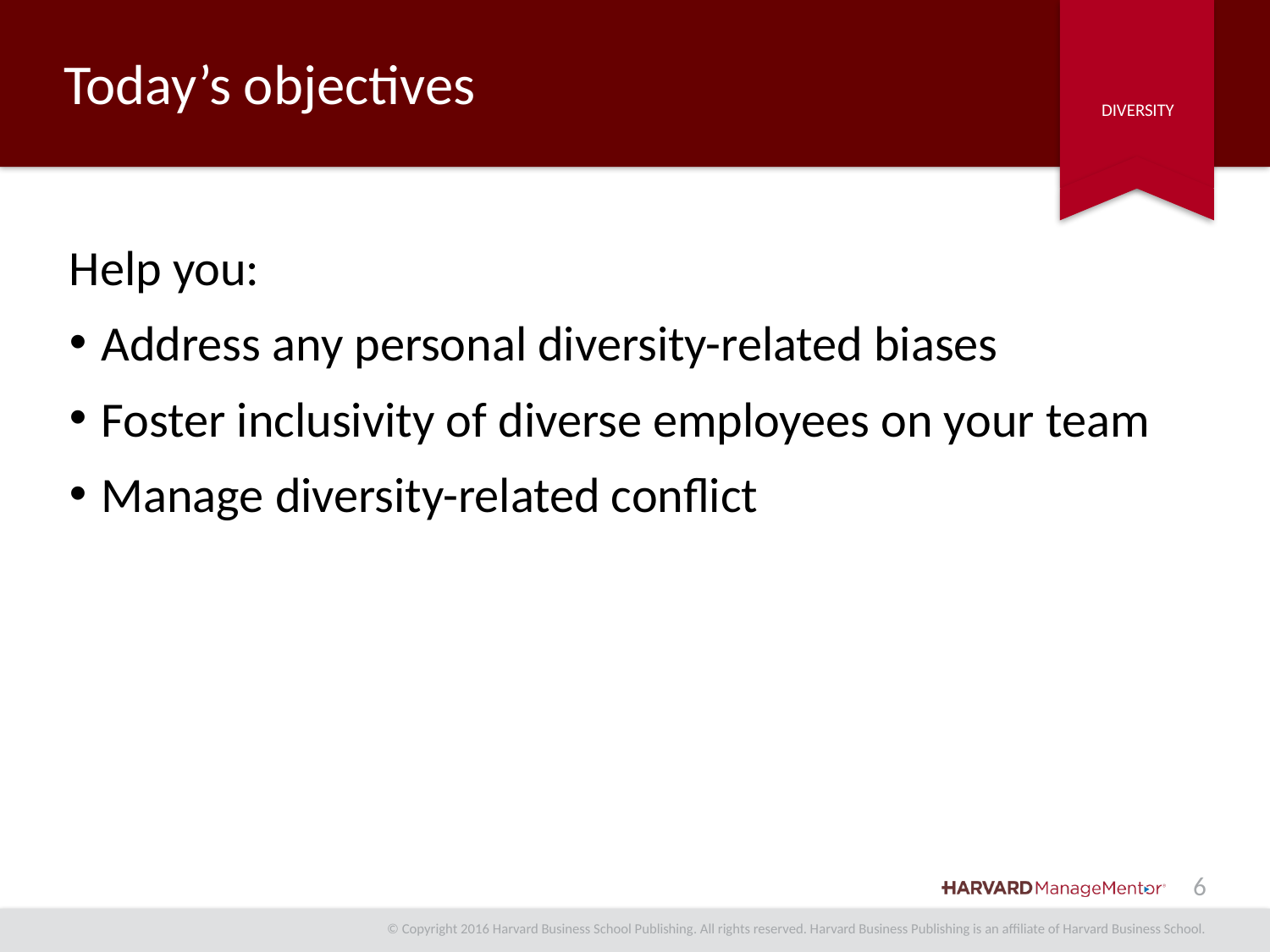

# Today’s objectives
Help you:
Address any personal diversity-related biases
Foster inclusivity of diverse employees on your team
Manage diversity-related conflict